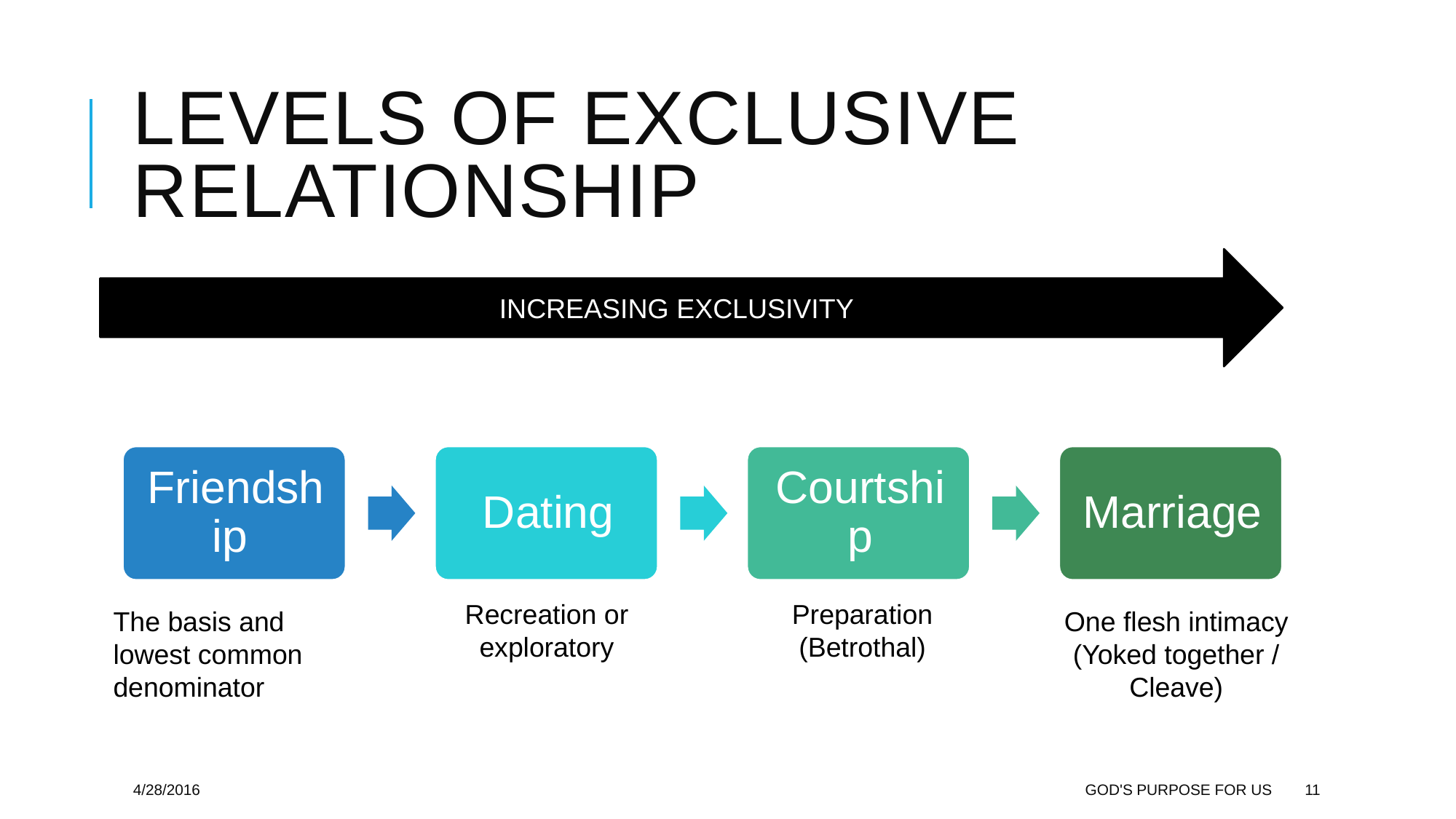

# Levels of exclusive relationship
INCREASING EXCLUSIVITY
Friendship

Dating

Courtship

Marriage
Preparation (Betrothal)
Recreation or exploratory
One flesh intimacy
(Yoked together / Cleave)
The basis and lowest common denominator
4/28/2016
God's Purpose for US
11